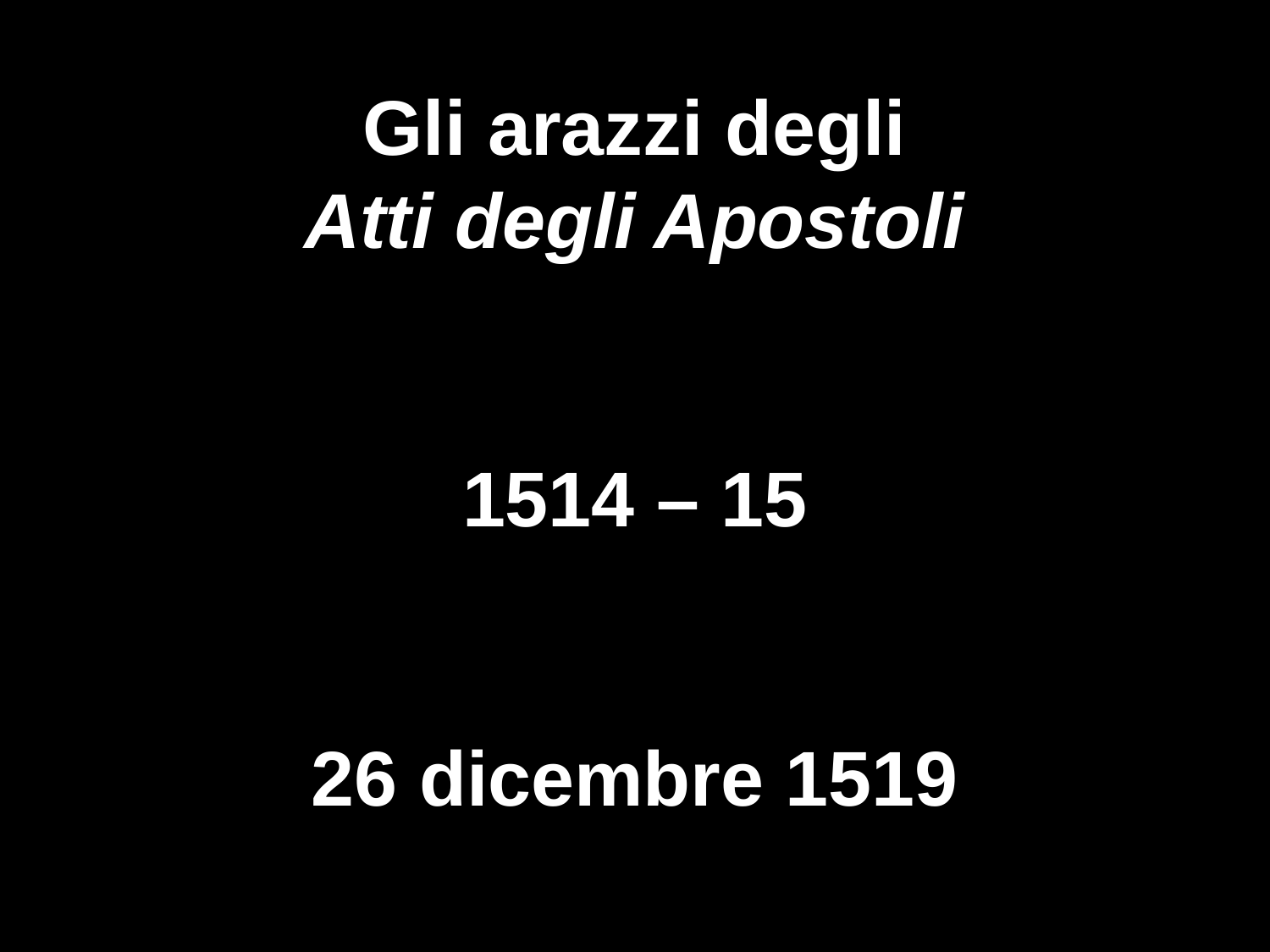

Gli arazzi degli
Atti degli Apostoli

1514 – 15

26 dicembre 1519